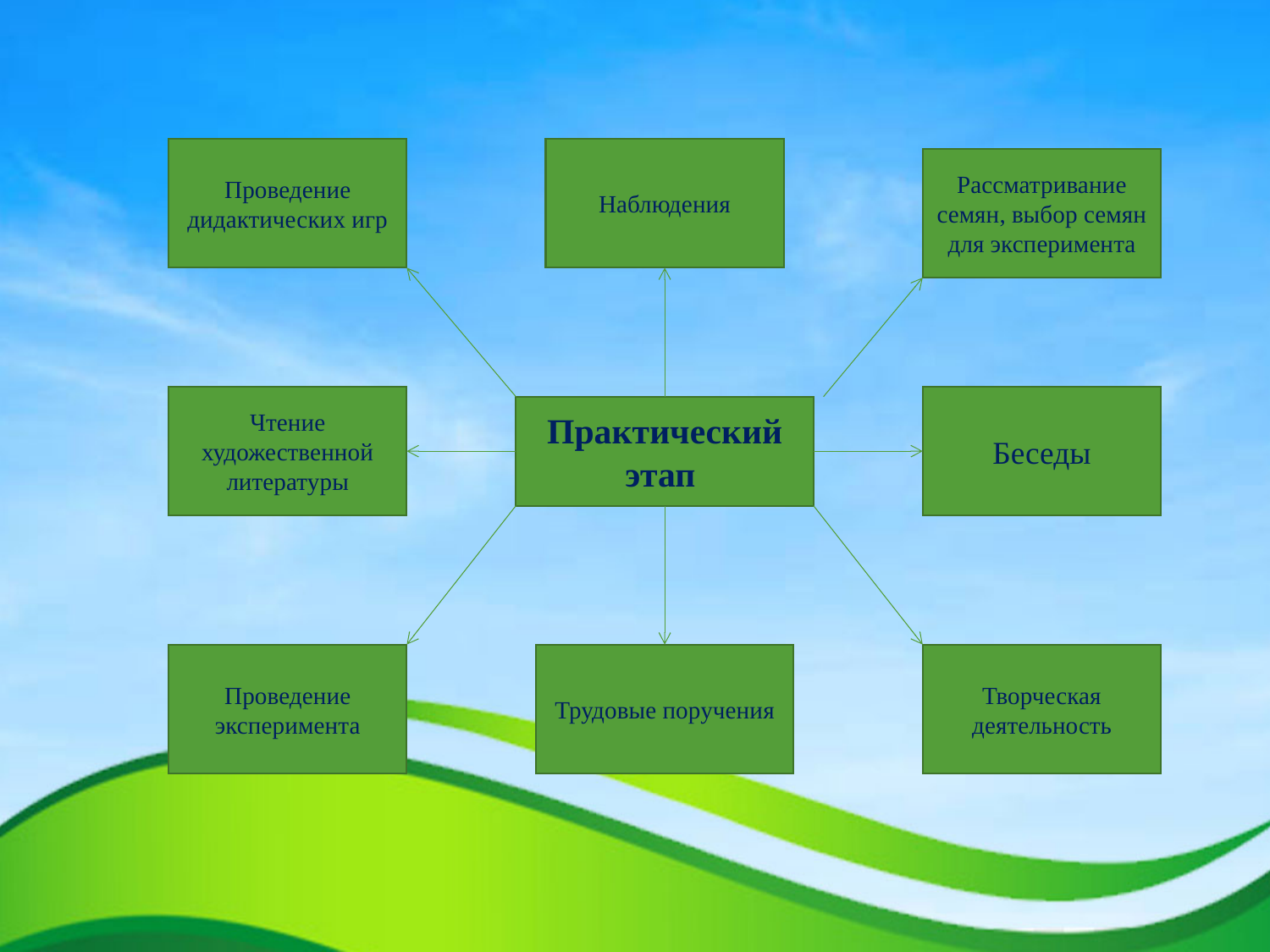

Проведение дидактических игр
Наблюдения
Рассматривание семян, выбор семян для эксперимента
Чтение художественной литературы
Беседы
Практический этап
Проведение эксперимента
Трудовые поручения
Творческая деятельность